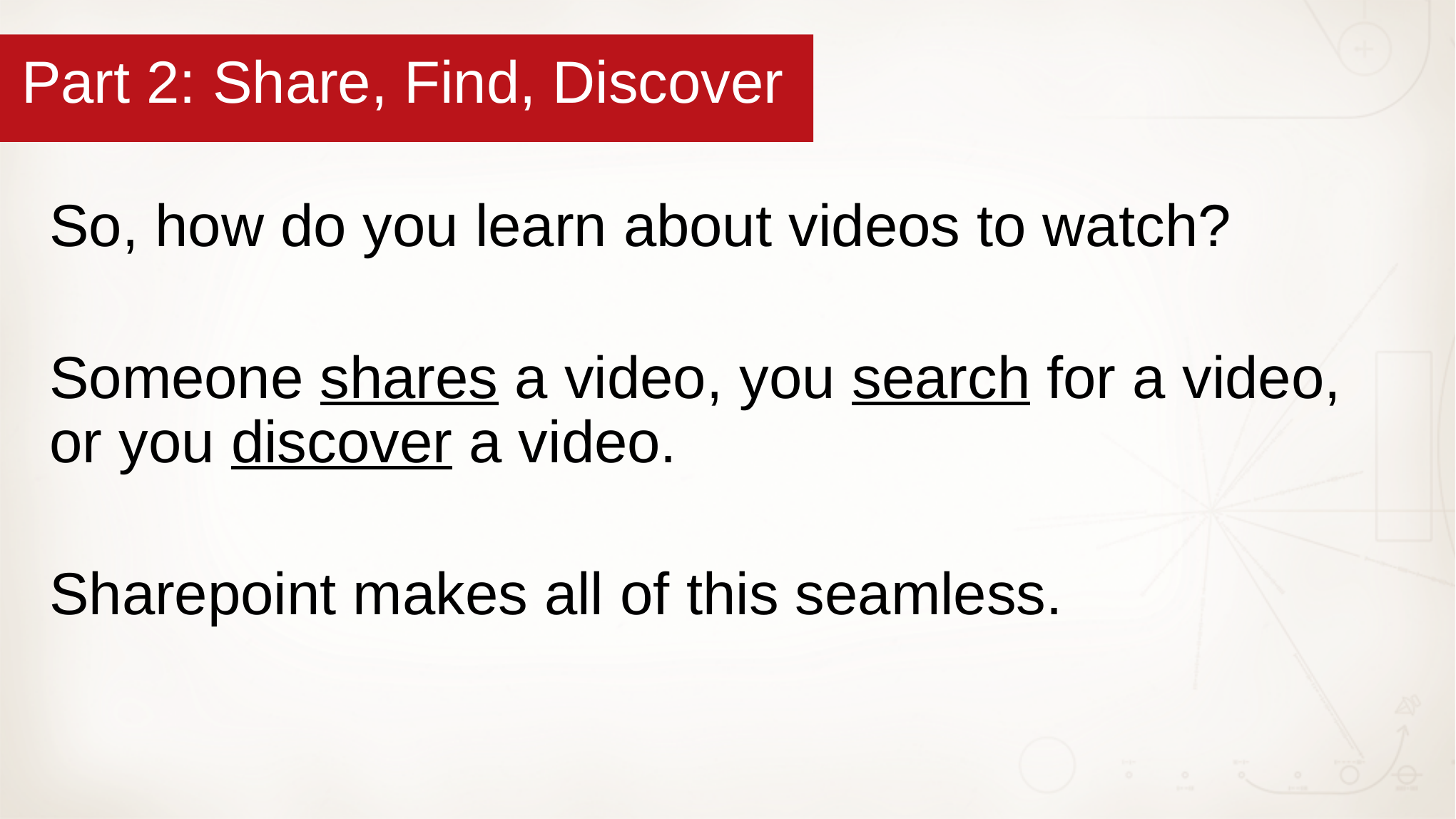

Part 2: Share, Find, Discover
#
So, how do you learn about videos to watch?

Someone shares a video, you search for a video, or you discover a video.

Sharepoint makes all of this seamless.